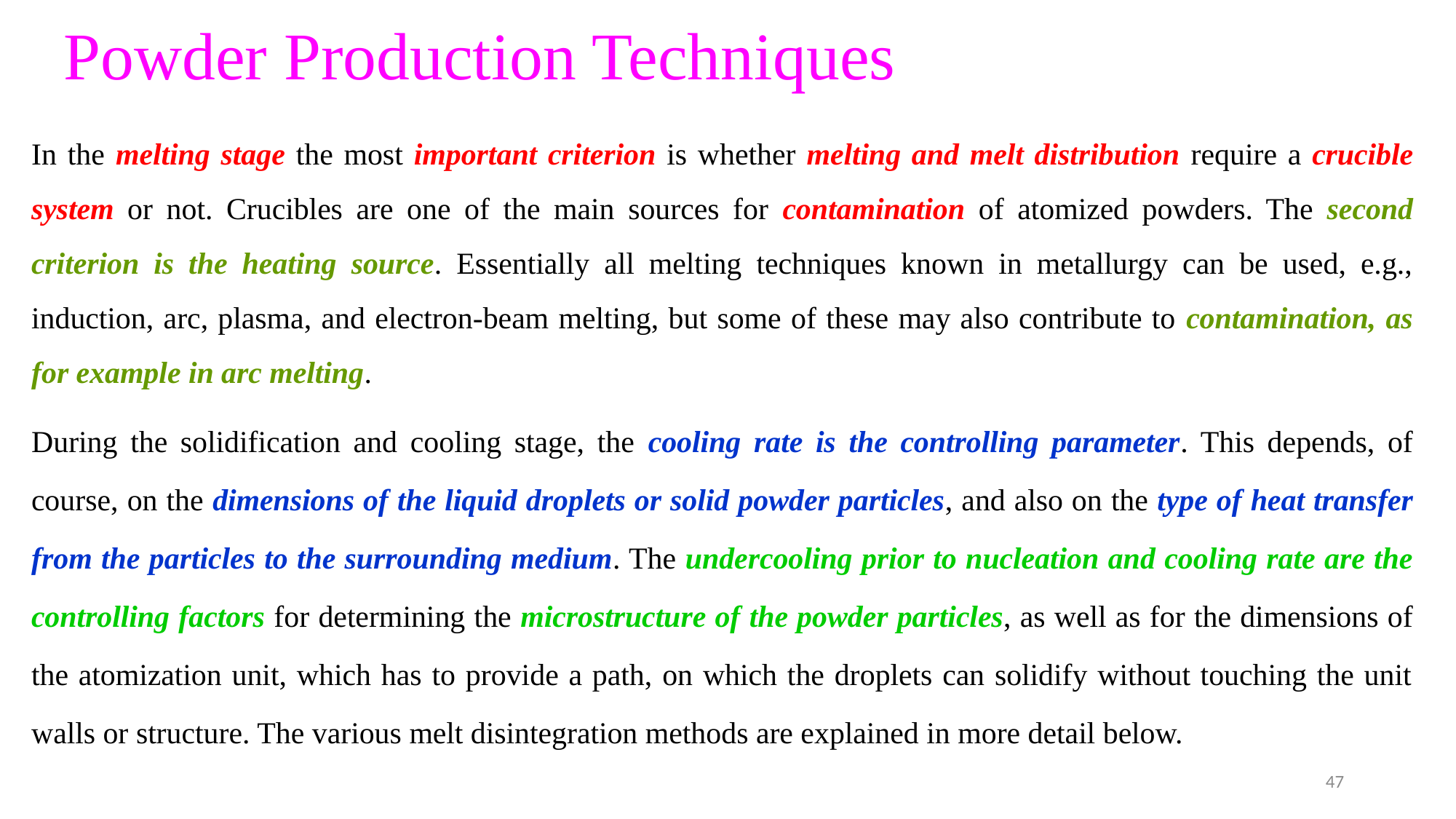

# Powder Production Techniques
In the melting stage the most important criterion is whether melting and melt distribution require a crucible system or not. Crucibles are one of the main sources for contamination of atomized powders. The second criterion is the heating source. Essentially all melting techniques known in metallurgy can be used, e.g., induction, arc, plasma, and electron-beam melting, but some of these may also contribute to contamination, as for example in arc melting.
During the solidification and cooling stage, the cooling rate is the controlling parameter. This depends, of course, on the dimensions of the liquid droplets or solid powder particles, and also on the type of heat transfer from the particles to the surrounding medium. The undercooling prior to nucleation and cooling rate are the controlling factors for determining the microstructure of the powder particles, as well as for the dimensions of the atomization unit, which has to provide a path, on which the droplets can solidify without touching the unit walls or structure. The various melt disintegration methods are explained in more detail below.

47